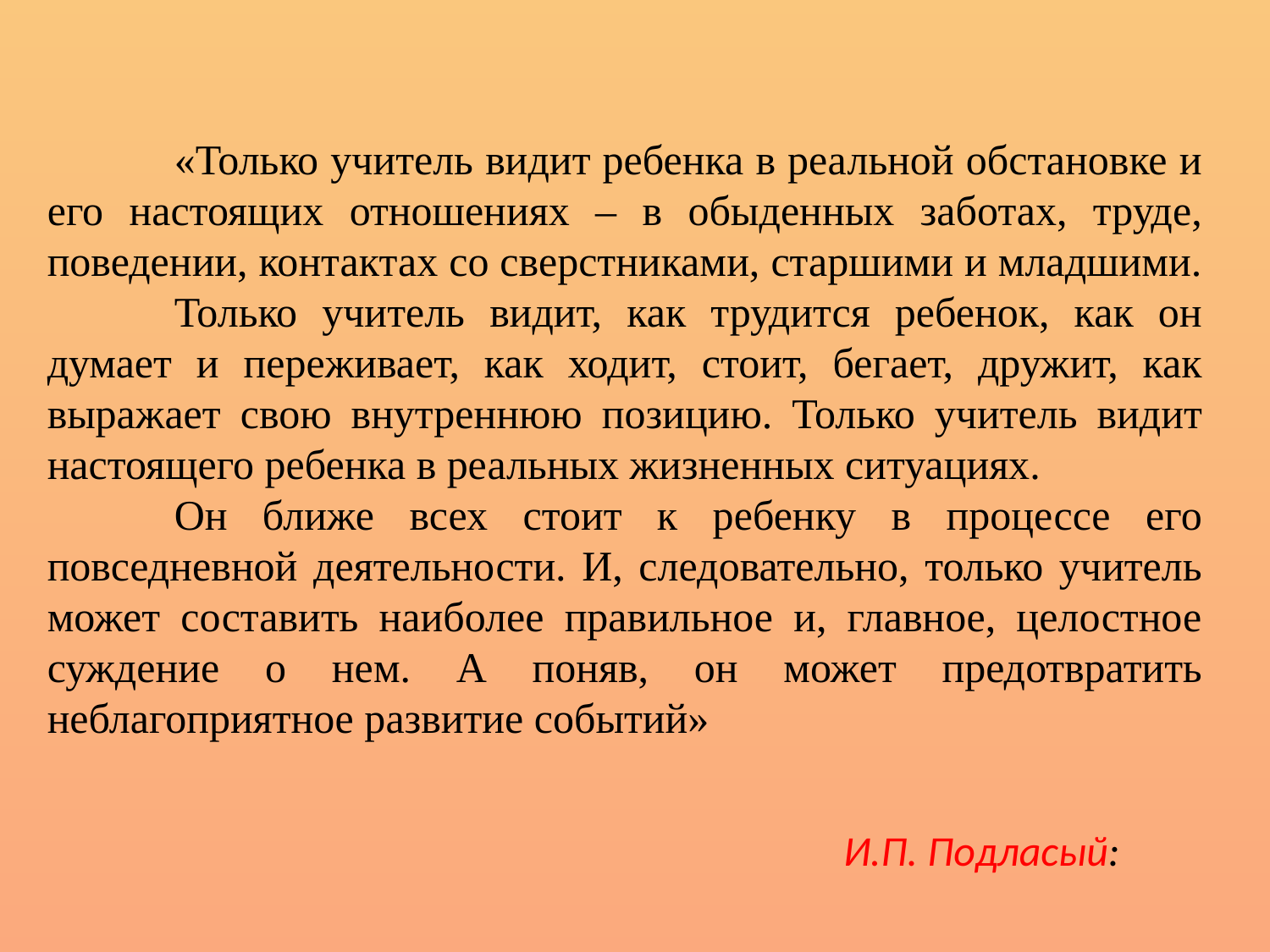

«Только учитель видит ребенка в реальной обстановке и его настоящих отношениях – в обыденных заботах, труде, поведении, контактах со сверстниками, старшими и младшими.
	Только учитель видит, как трудится ребенок, как он думает и переживает, как ходит, стоит, бегает, дружит, как выражает свою внутреннюю позицию. Только учитель видит настоящего ребенка в реальных жизненных ситуациях.
	Он ближе всех стоит к ребенку в процессе его повседневной деятельности. И, следовательно, только учитель может составить наиболее правильное и, главное, целостное суждение о нем. А поняв, он может предотвратить неблагоприятное развитие событий»
И.П. Подласый: